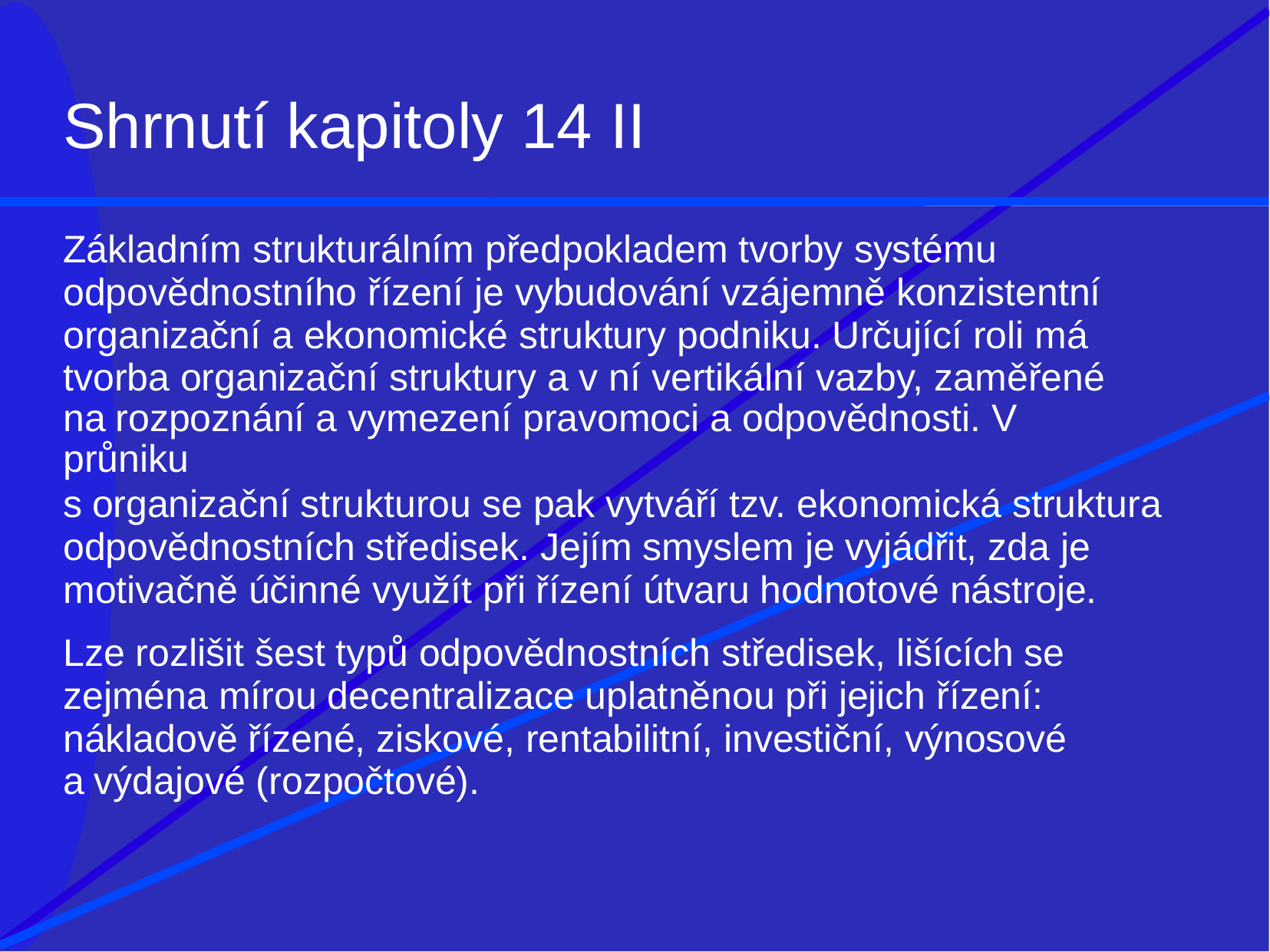

# Shrnutí kapitoly 14 II
Základním strukturálním předpokladem tvorby systému odpovědnostního řízení je vybudování vzájemně konzistentní organizační a ekonomické struktury podniku. Určující roli má tvorba organizační struktury a v ní vertikální vazby, zaměřené
na rozpoznání a vymezení pravomoci a odpovědnosti. V průniku
s organizační strukturou se pak vytváří tzv. ekonomická struktura odpovědnostních středisek. Jejím smyslem je vyjádřit, zda je motivačně účinné využít při řízení útvaru hodnotové nástroje.
Lze rozlišit šest typů odpovědnostních středisek, lišících se zejména mírou decentralizace uplatněnou při jejich řízení: nákladově řízené, ziskové, rentabilitní, investiční, výnosové a výdajové (rozpočtové).